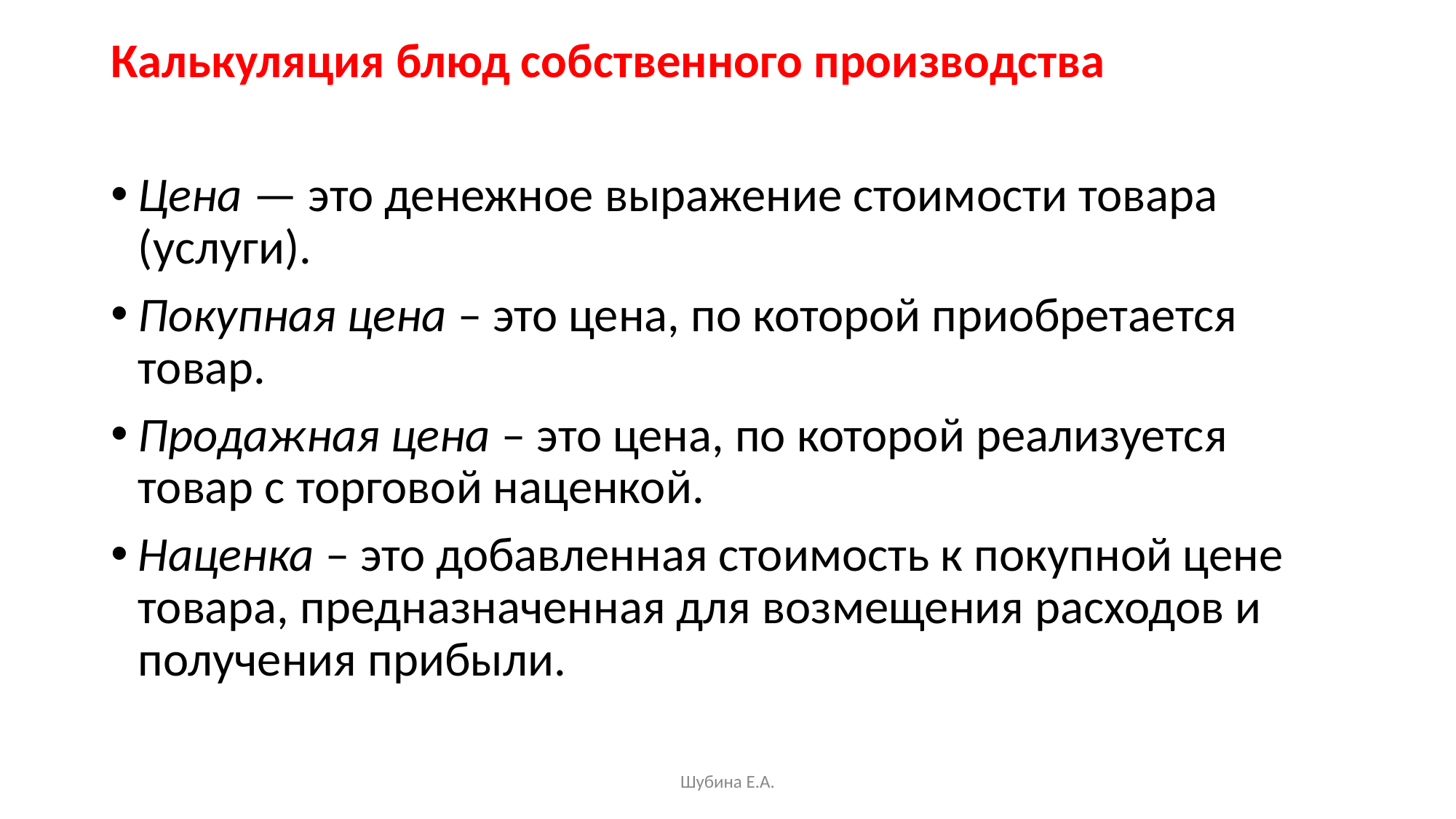

# Калькуляция блюд собственного производства
Цена — это денежное выражение стоимости товара (услуги).
Покупная цена – это цена, по которой приобретается товар.
Продажная цена – это цена, по которой реализуется товар с торговой наценкой.
Наценка – это добавленная стоимость к покупной цене товара, предназначенная для возмещения расходов и получения прибыли.

Шубина Е.А.